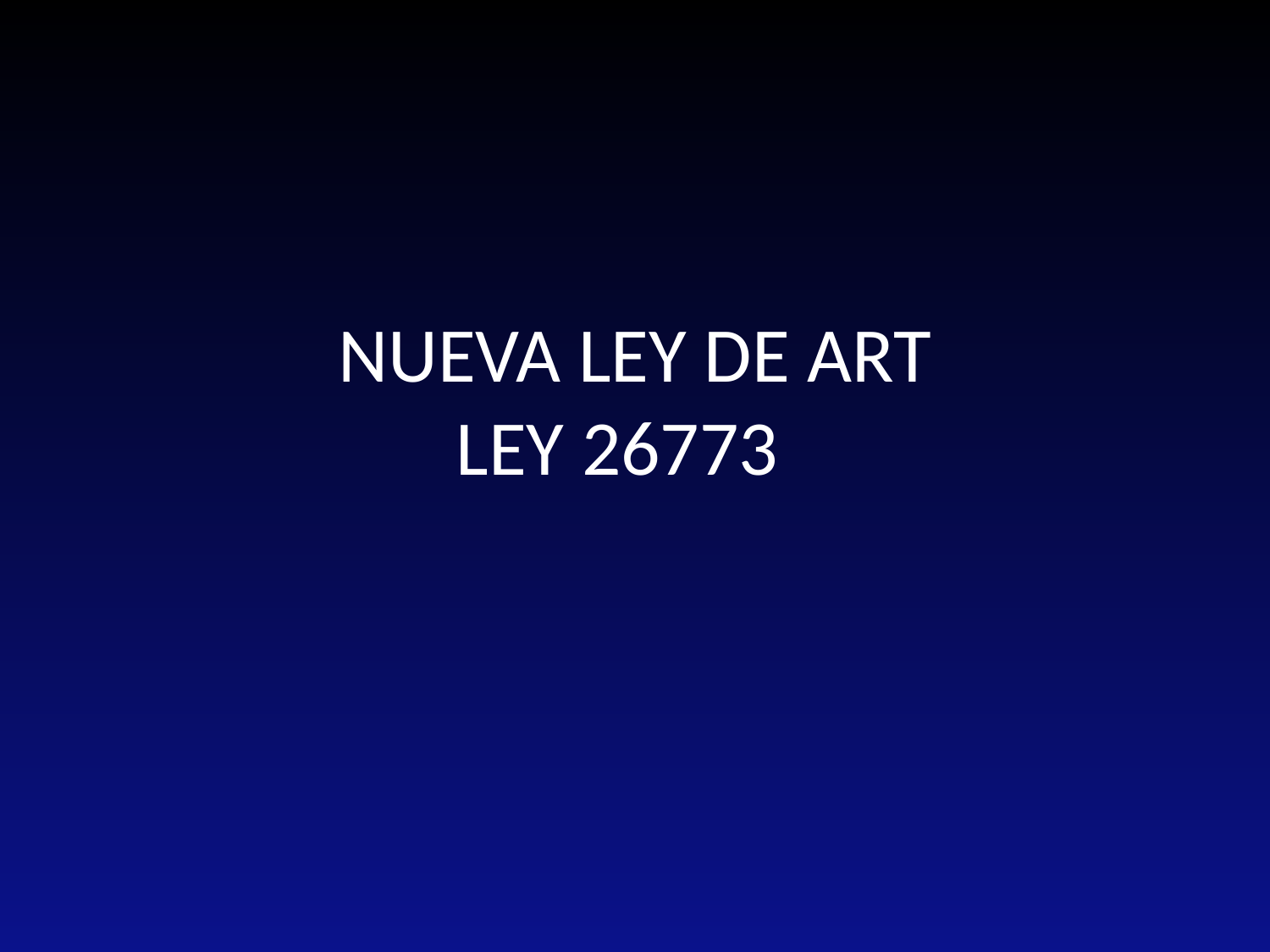

# NUEVA LEY DE ART LEY 26773